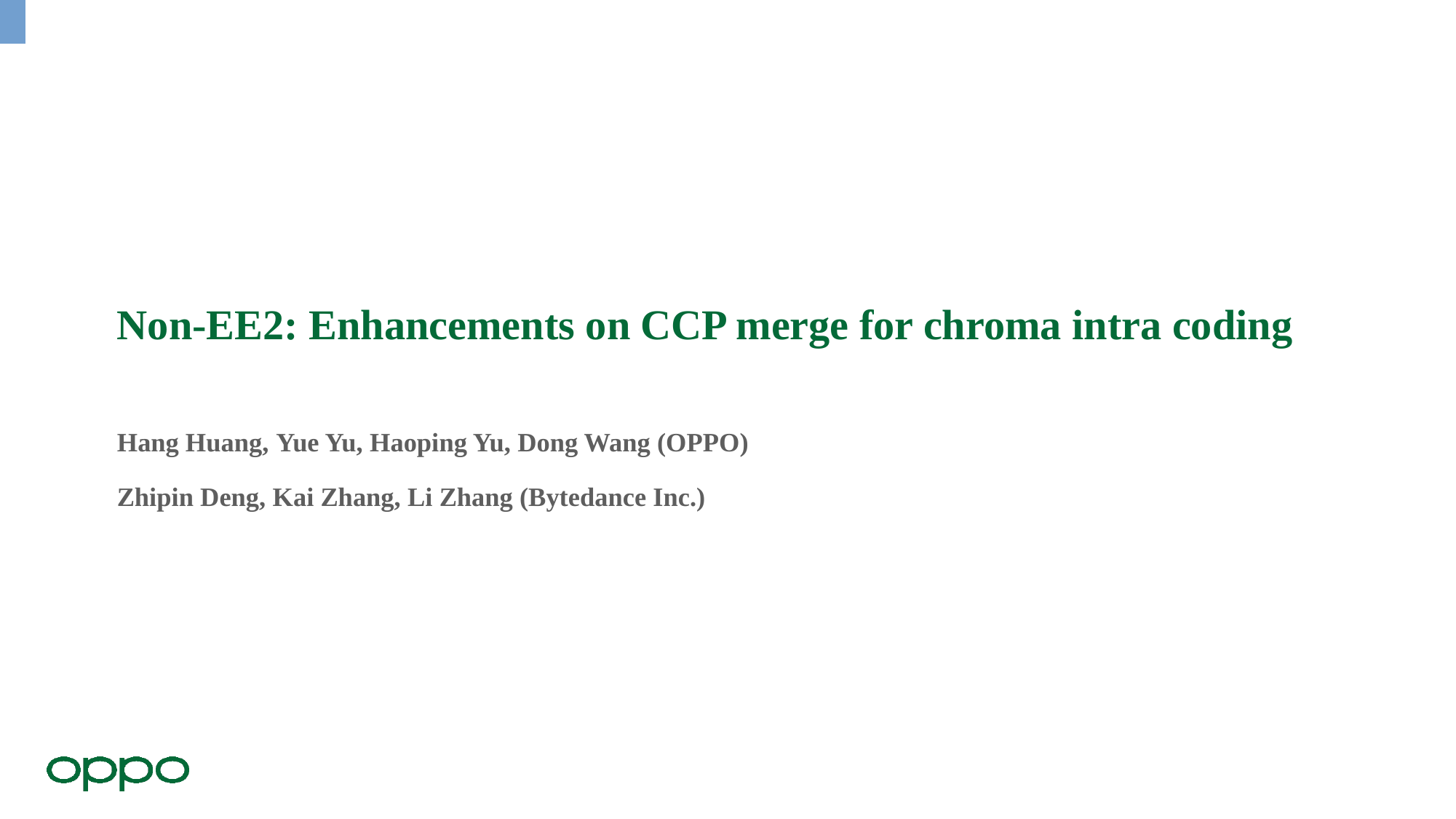

# Non-EE2: Enhancements on CCP merge for chroma intra coding
Hang Huang, Yue Yu, Haoping Yu, Dong Wang (OPPO)
Zhipin Deng, Kai Zhang, Li Zhang (Bytedance Inc.)